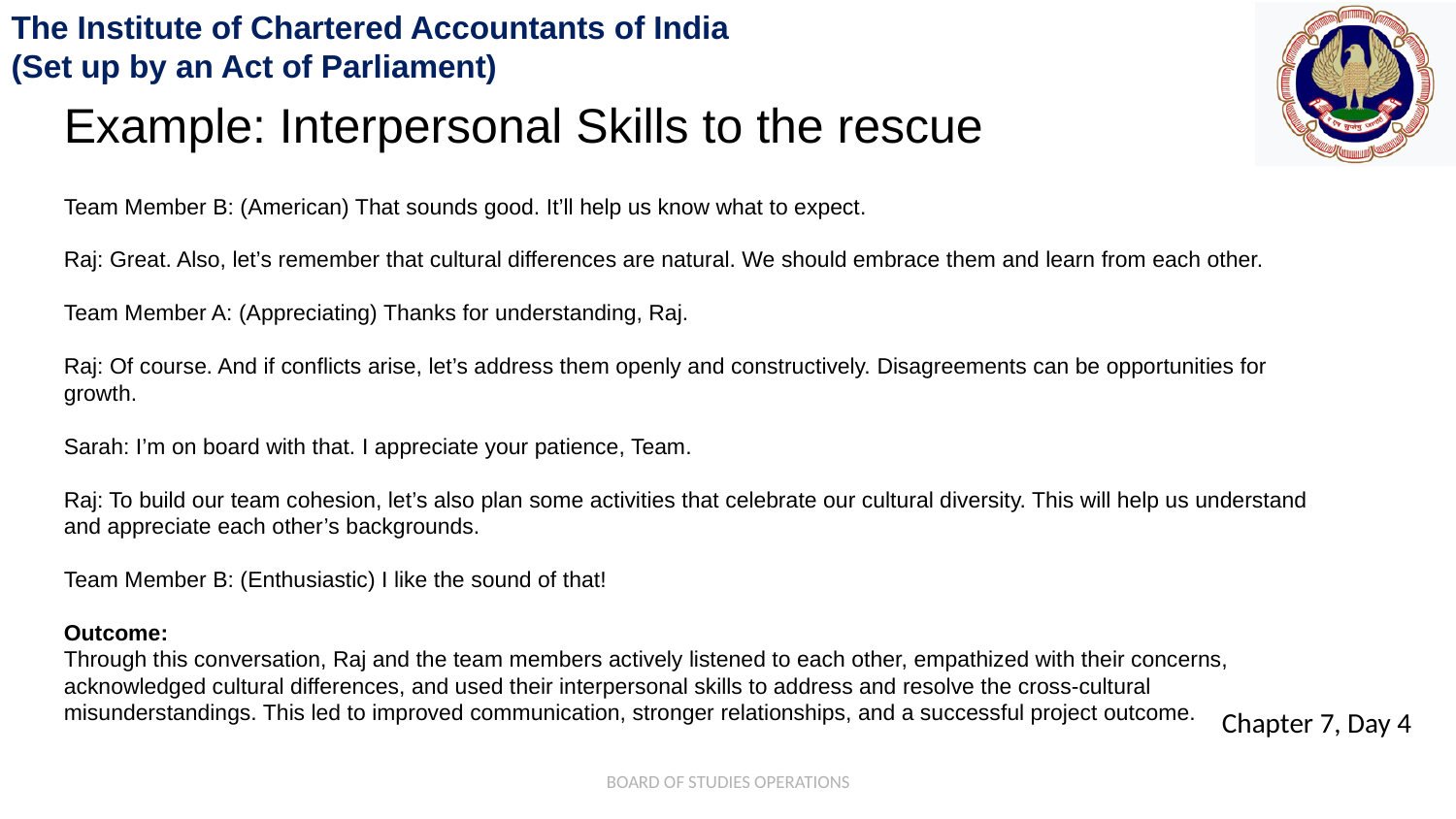

Example: Interpersonal Skills to the rescue
Team Member B: (American) That sounds good. It’ll help us know what to expect.

Raj: Great. Also, let’s remember that cultural differences are natural. We should embrace them and learn from each other.

Team Member A: (Appreciating) Thanks for understanding, Raj.

Raj: Of course. And if conflicts arise, let’s address them openly and constructively. Disagreements can be opportunities for growth.

Sarah: I’m on board with that. I appreciate your patience, Team.

Raj: To build our team cohesion, let’s also plan some activities that celebrate our cultural diversity. This will help us understand and appreciate each other’s backgrounds.

Team Member B: (Enthusiastic) I like the sound of that!

Outcome:
Through this conversation, Raj and the team members actively listened to each other, empathized with their concerns, acknowledged cultural differences, and used their interpersonal skills to address and resolve the cross-cultural misunderstandings. This led to improved communication, stronger relationships, and a successful project outcome.
BOARD OF STUDIES OPERATIONS